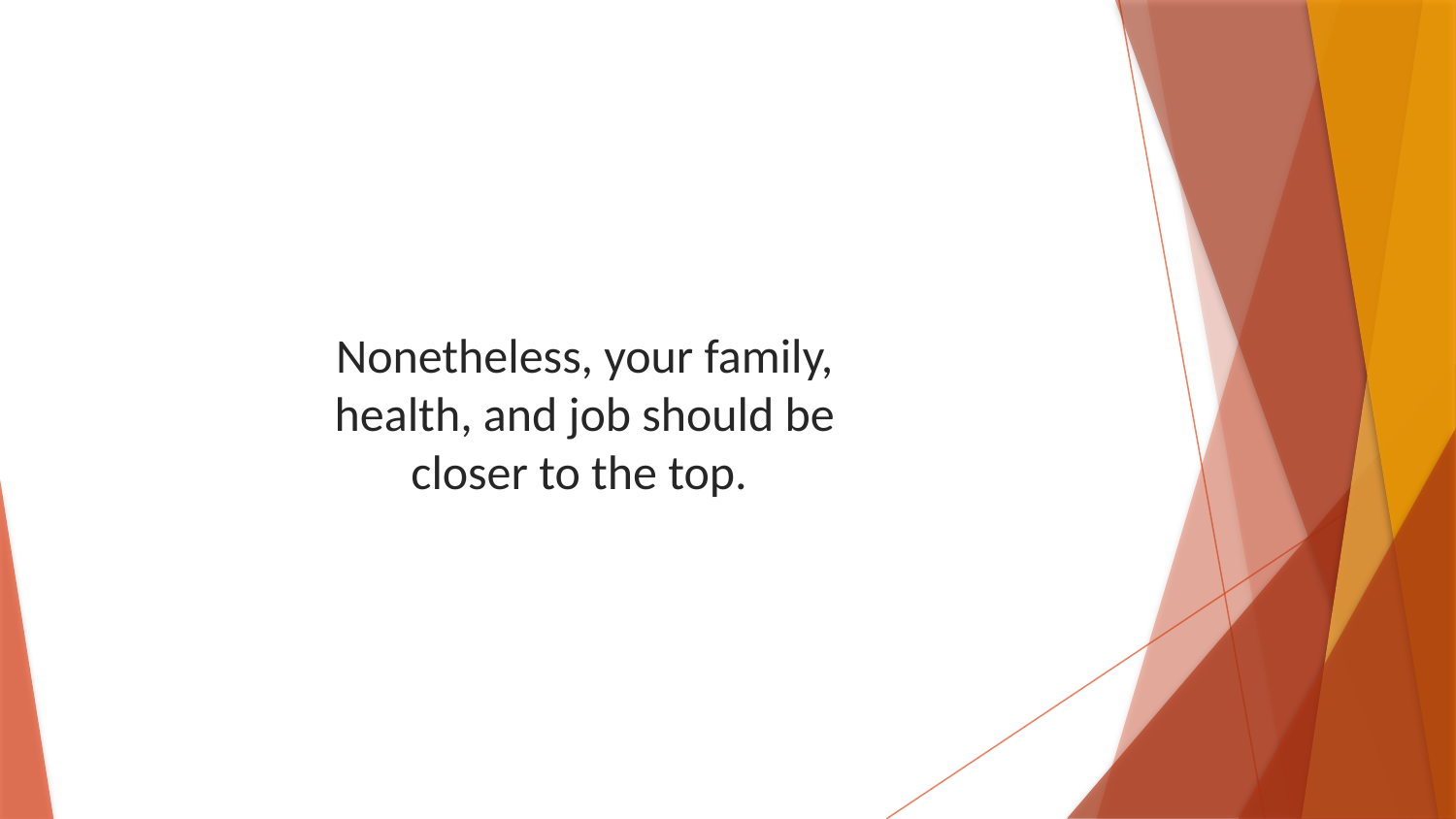

Nonetheless, your family, health, and job should be closer to the top.